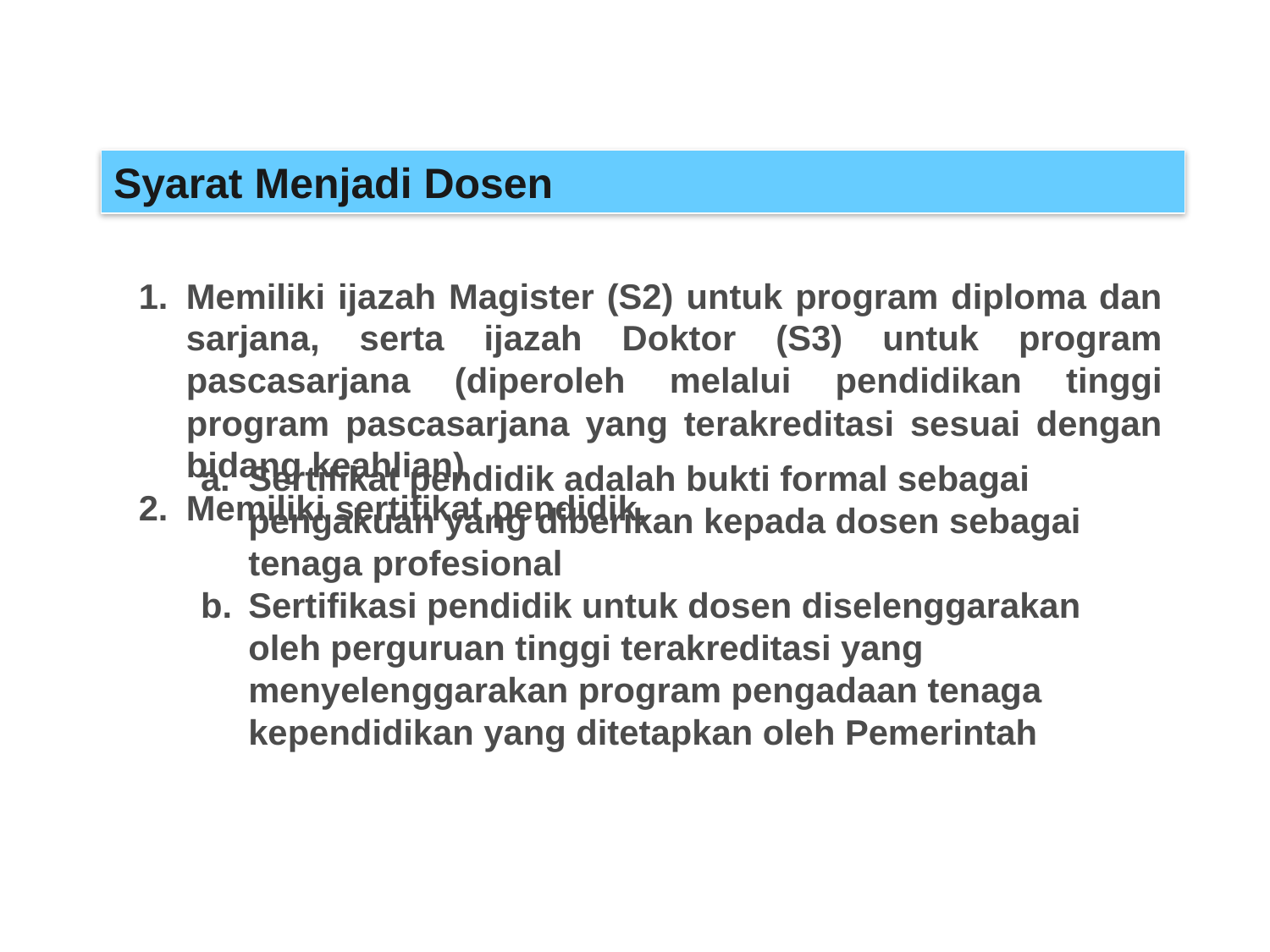

Syarat Menjadi Dosen
Memiliki ijazah Magister (S2) untuk program diploma dan sarjana, serta ijazah Doktor (S3) untuk program pascasarjana (diperoleh melalui pendidikan tinggi program pascasarjana yang terakreditasi sesuai dengan bidang keahlian)
Memiliki sertifikat pendidik.
Sertifikat pendidik adalah bukti formal sebagai pengakuan yang diberikan kepada dosen sebagai tenaga profesional
Sertifikasi pendidik untuk dosen diselenggarakan oleh perguruan tinggi terakreditasi yang menyelenggarakan program pengadaan tenaga kependidikan yang ditetapkan oleh Pemerintah